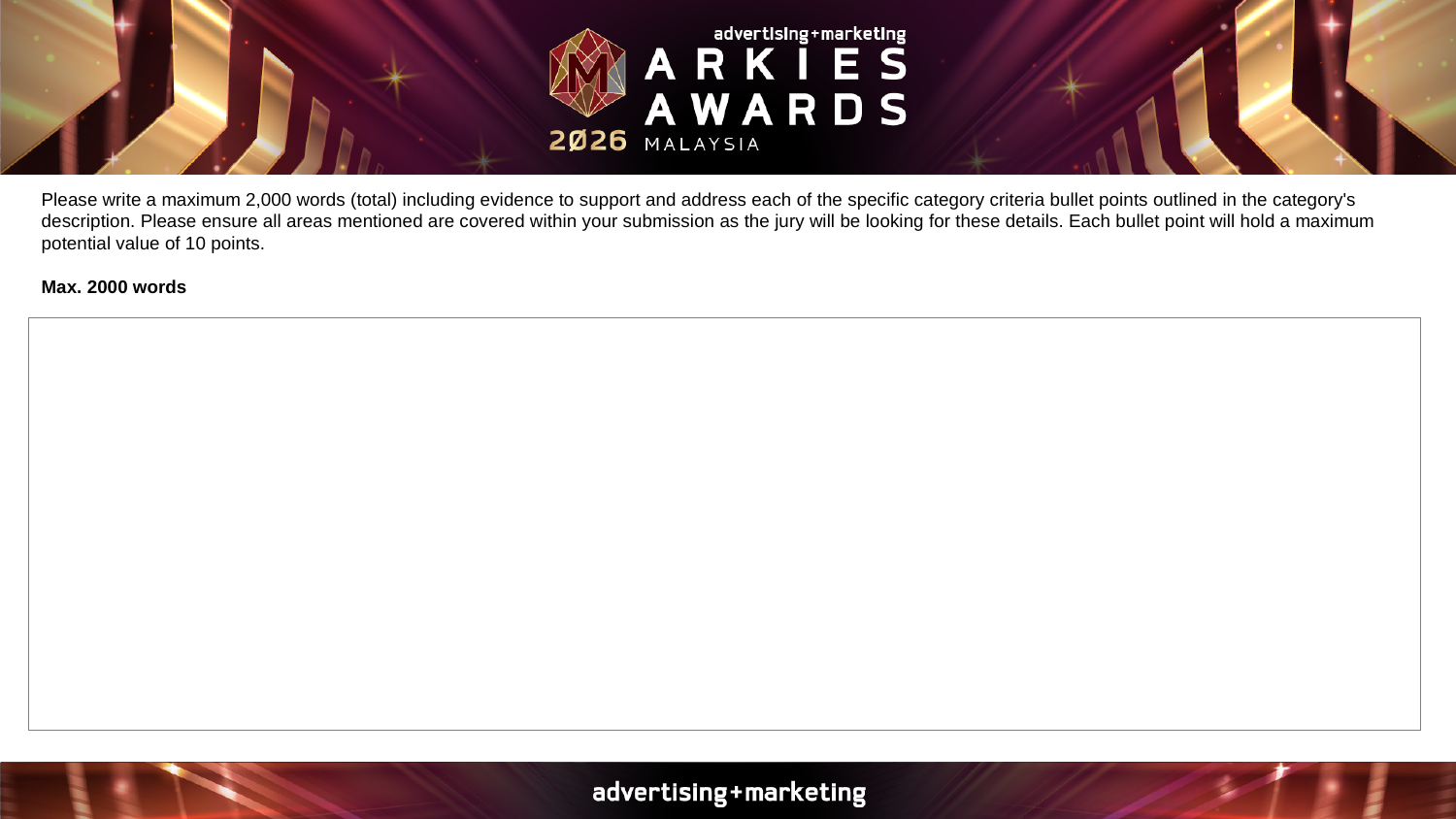

Please write a maximum 2,000 words (total) including evidence to support and address each of the specific category criteria bullet points outlined in the category's description. Please ensure all areas mentioned are covered within your submission as the jury will be looking for these details. Each bullet point will hold a maximum potential value of 10 points.

Max. 2000 words

|  |
| --- |